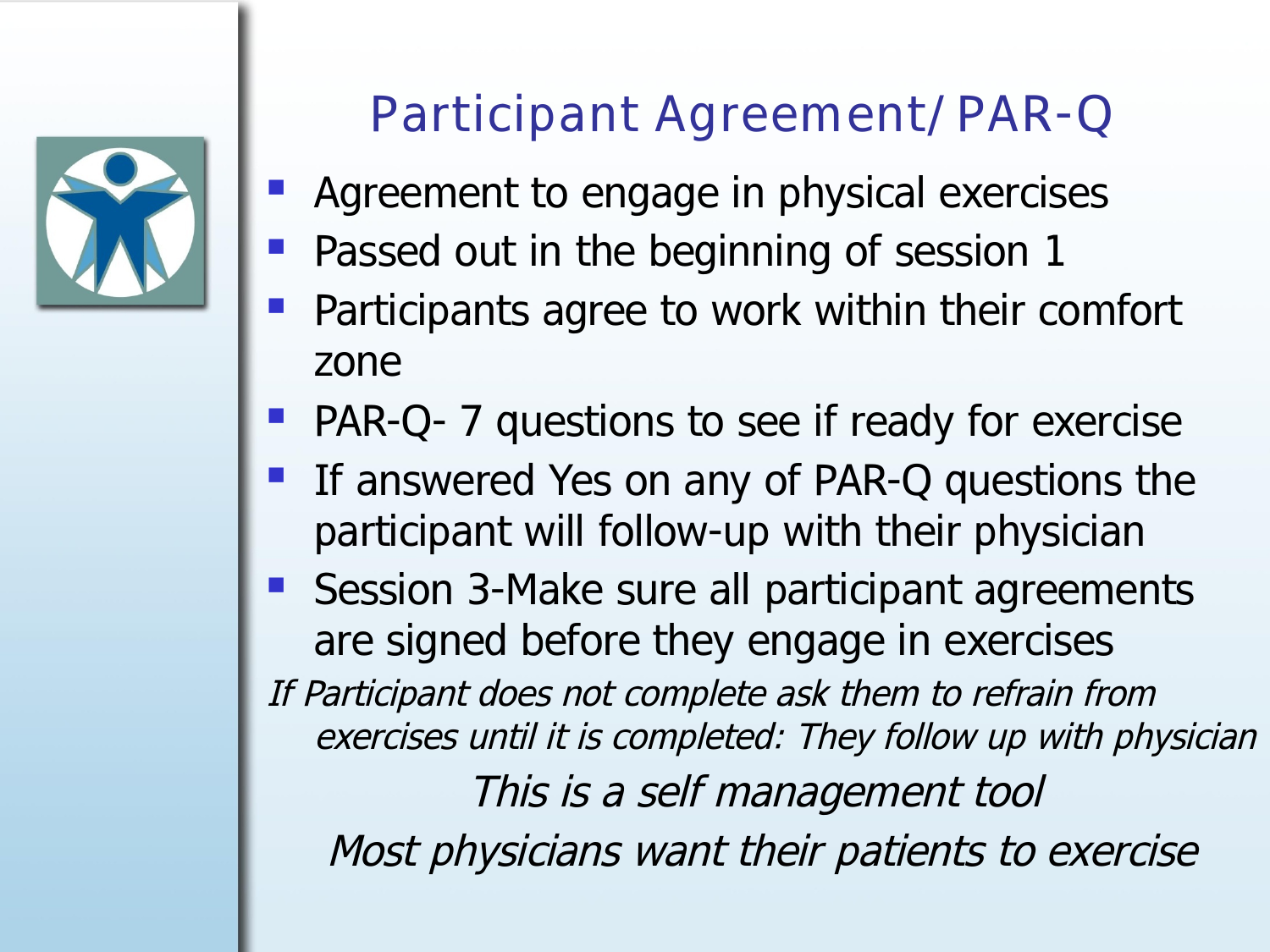

# Participant Agreement/PAR-Q
Agreement to engage in physical exercises
Passed out in the beginning of session 1
Participants agree to work within their comfort zone
PAR-Q- 7 questions to see if ready for exercise
If answered Yes on any of PAR-Q questions the participant will follow-up with their physician
Session 3-Make sure all participant agreements are signed before they engage in exercises
If Participant does not complete ask them to refrain from exercises until it is completed: They follow up with physician
This is a self management tool
Most physicians want their patients to exercise